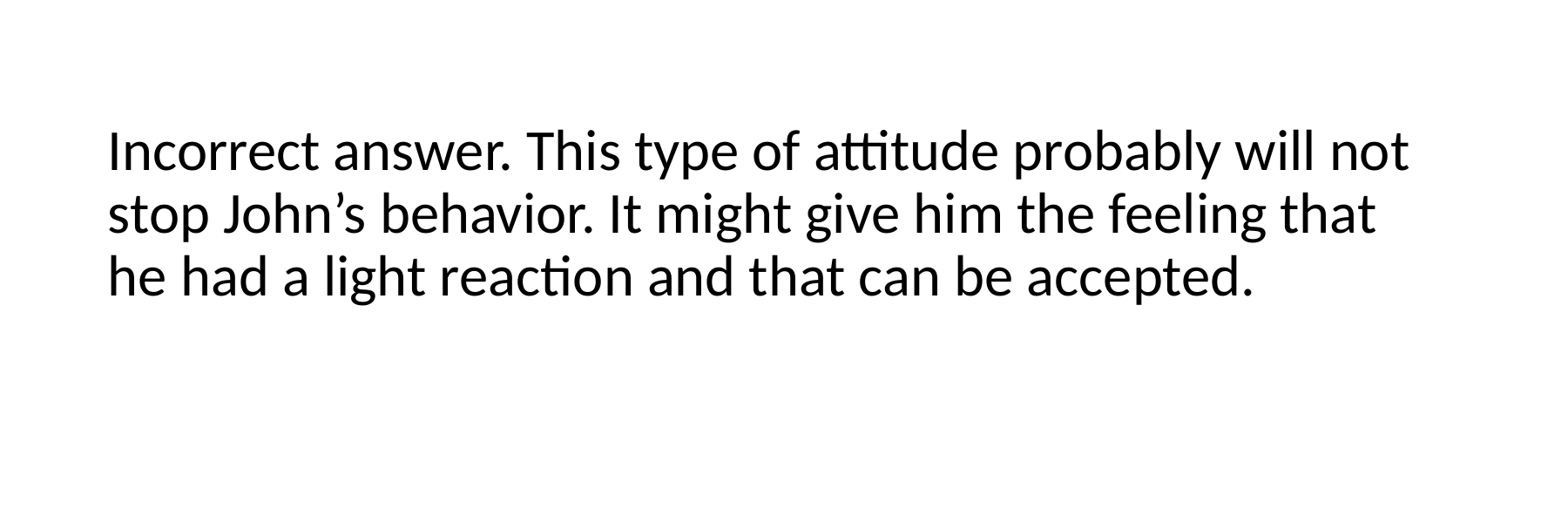

Incorrect answer. This type of attitude probably will not stop John’s behavior. It might give him the feeling that he had a light reaction and that can be accepted.